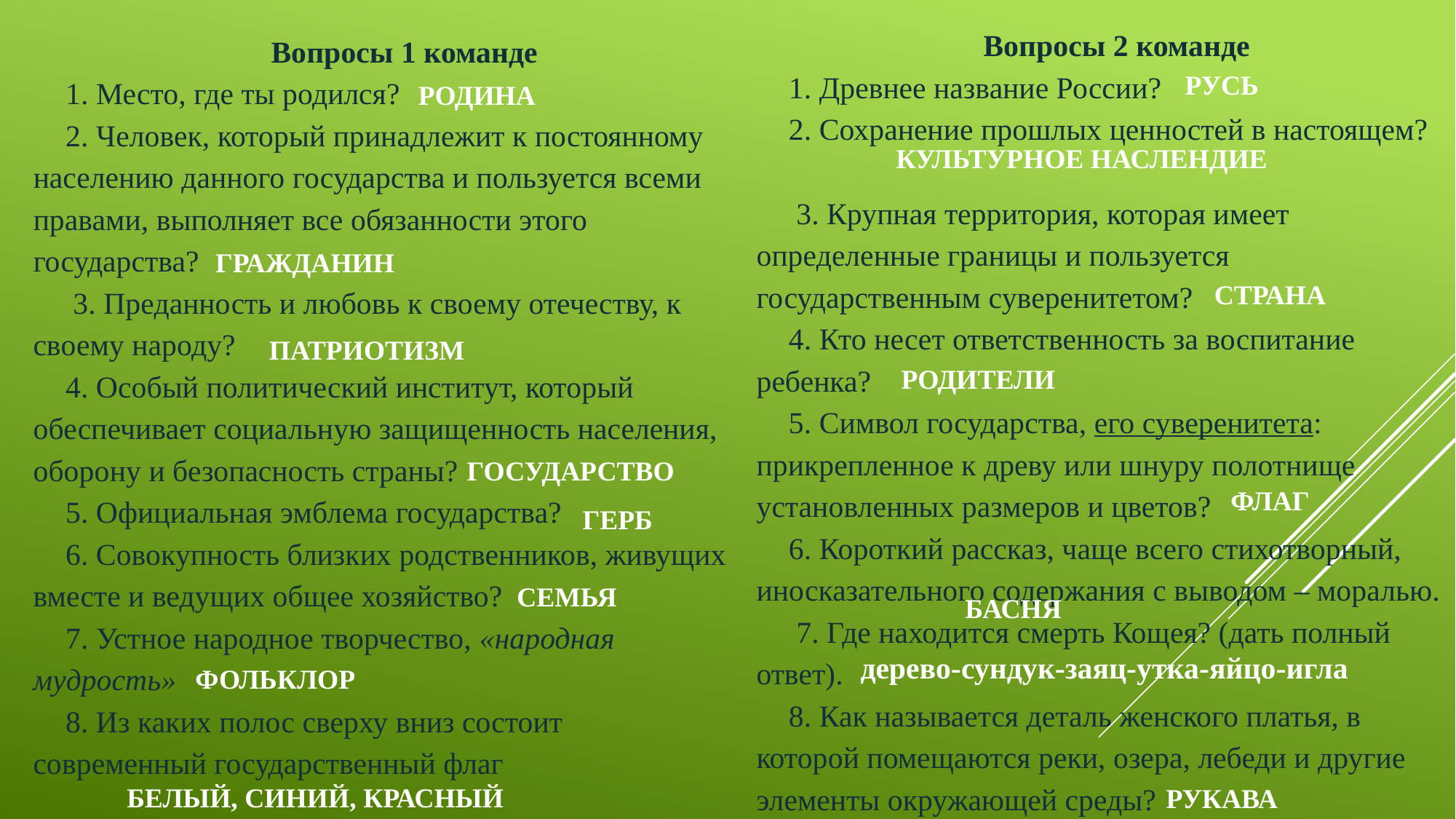

Вопросы 2 команде
1. Древнее название России?
2. Сохранение прошлых ценностей в настоящем?

 3. Крупная территория, которая имеет определенные границы и пользуется государственным суверенитетом?
4. Кто несет ответственность за воспитание ребенка?
5. Символ государства, его суверенитета: прикрепленное к древу или шнуру полотнище установленных размеров и цветов?
6. Короткий рассказ, чаще всего стихотворный, иносказательного содержания с выводом – моралью.
 7. Где находится смерть Кощея? (дать полный ответ).
8. Как называется деталь женского платья, в которой помещаются реки, озера, лебеди и другие элементы окружающей среды?
Вопросы 1 команде
1. Место, где ты родился?
2. Человек, который принадлежит к постоянному населению данного государства и пользуется всеми правами, выполняет все обязанности этого государства?
 3. Преданность и любовь к своему отечеству, к своему народу?
4. Особый политический институт, который обеспечивает социальную защищенность населения, оборону и безопасность страны?
5. Официальная эмблема государства?
6. Совокупность близких родственников, живущих вместе и ведущих общее хозяйство?
7. Устное народное творчество, «народная мудрость»
8. Из каких полос сверху вниз состоит современный государственный флаг
РУСЬ
РОДИНА
КУЛЬТУРНОЕ НАСЛЕНДИЕ
ГРАЖДАНИН
СТРАНА
ПАТРИОТИЗМ
РОДИТЕЛИ
ГОСУДАРСТВО
ФЛАГ
ГЕРБ
СЕМЬЯ
БАСНЯ
дерево-сундук-заяц-утка-яйцо-игла
ФОЛЬКЛОР
БЕЛЫЙ, СИНИЙ, КРАСНЫЙ
РУКАВА